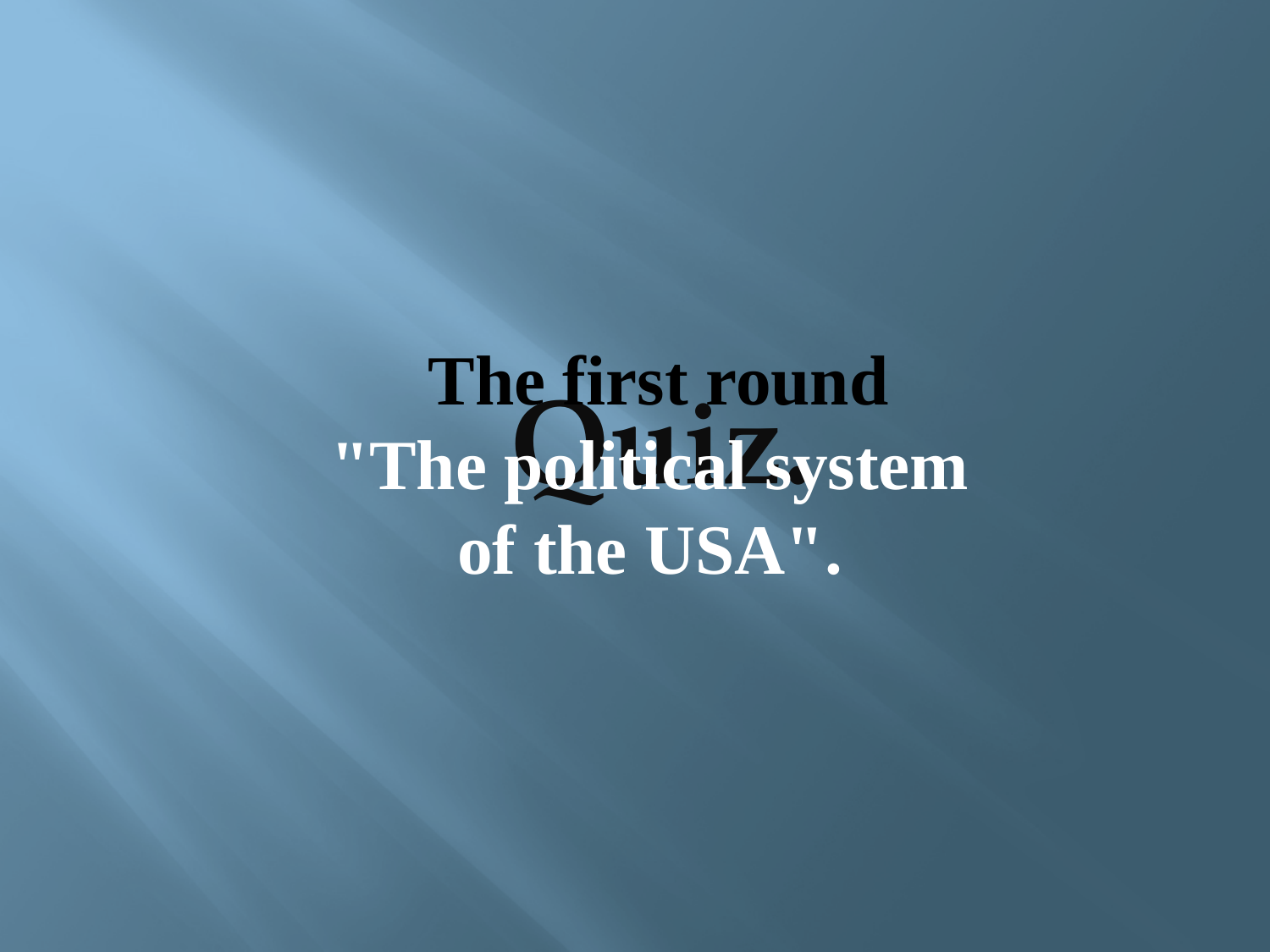

The first round "The political system of the USA".
# Quiz.